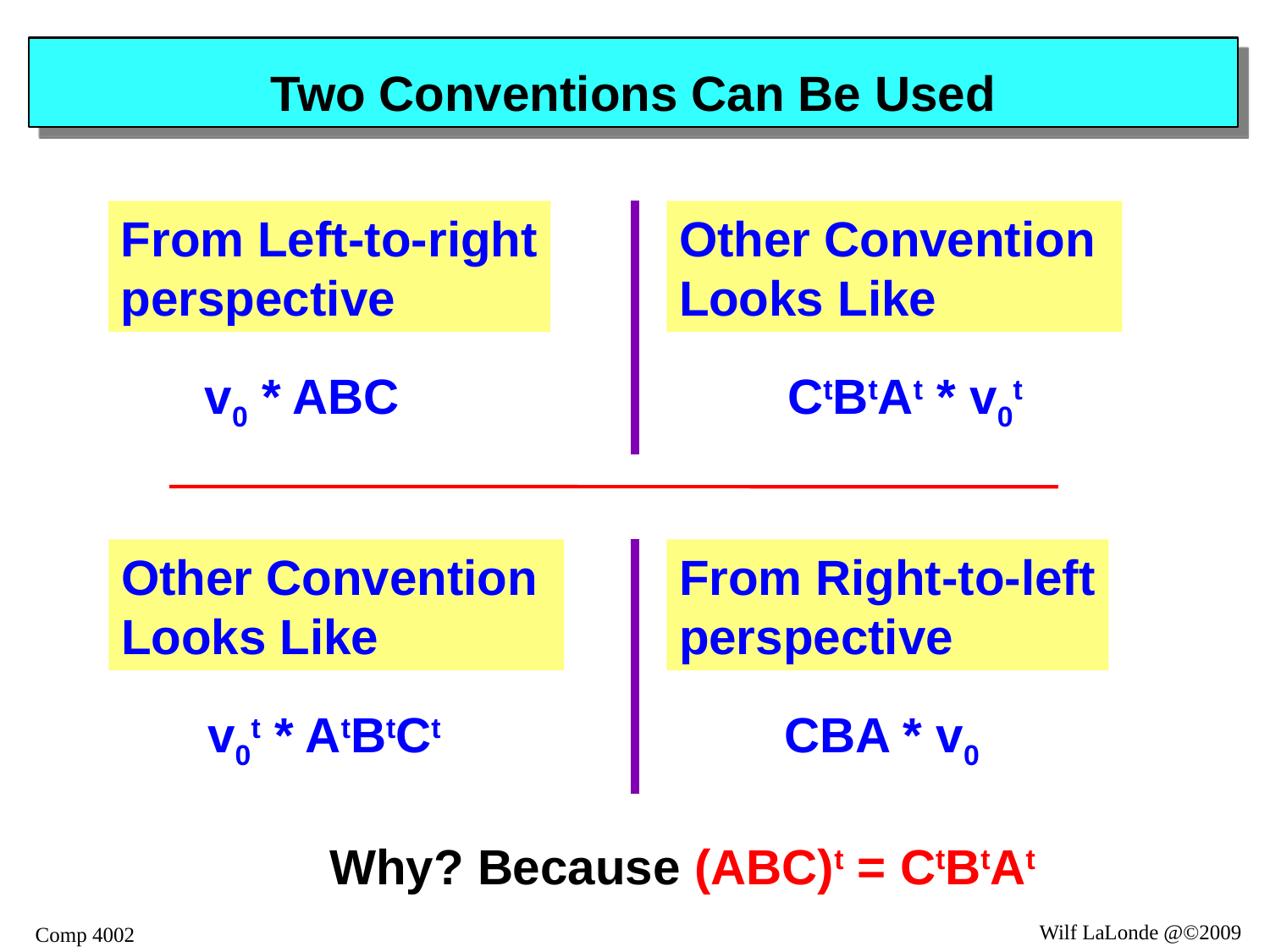

# Two Conventions Can Be Used
From Left-to-right
perspective
Other Convention
Looks Like
   v0 * ABC
   CtBtAt * v0t
Other Convention
Looks Like
From Right-to-left
perspective
   v0t * AtBtCt
   CBA * v0
Why? Because (ABC)t = CtBtAt